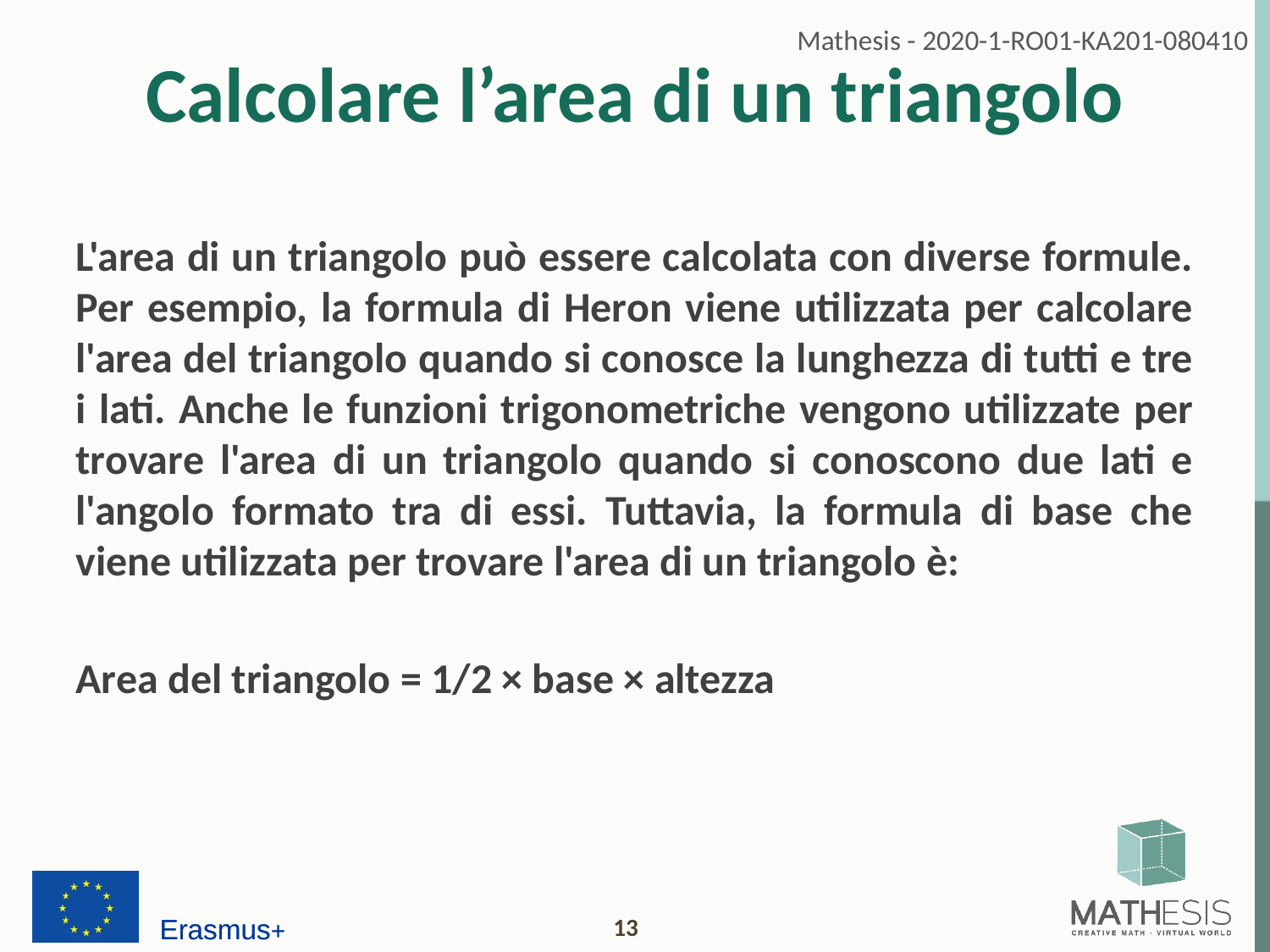

# Calcolare l’area di un triangolo
L'area di un triangolo può essere calcolata con diverse formule. Per esempio, la formula di Heron viene utilizzata per calcolare l'area del triangolo quando si conosce la lunghezza di tutti e tre i lati. Anche le funzioni trigonometriche vengono utilizzate per trovare l'area di un triangolo quando si conoscono due lati e l'angolo formato tra di essi. Tuttavia, la formula di base che viene utilizzata per trovare l'area di un triangolo è:

Area del triangolo = 1/2 × base × altezza